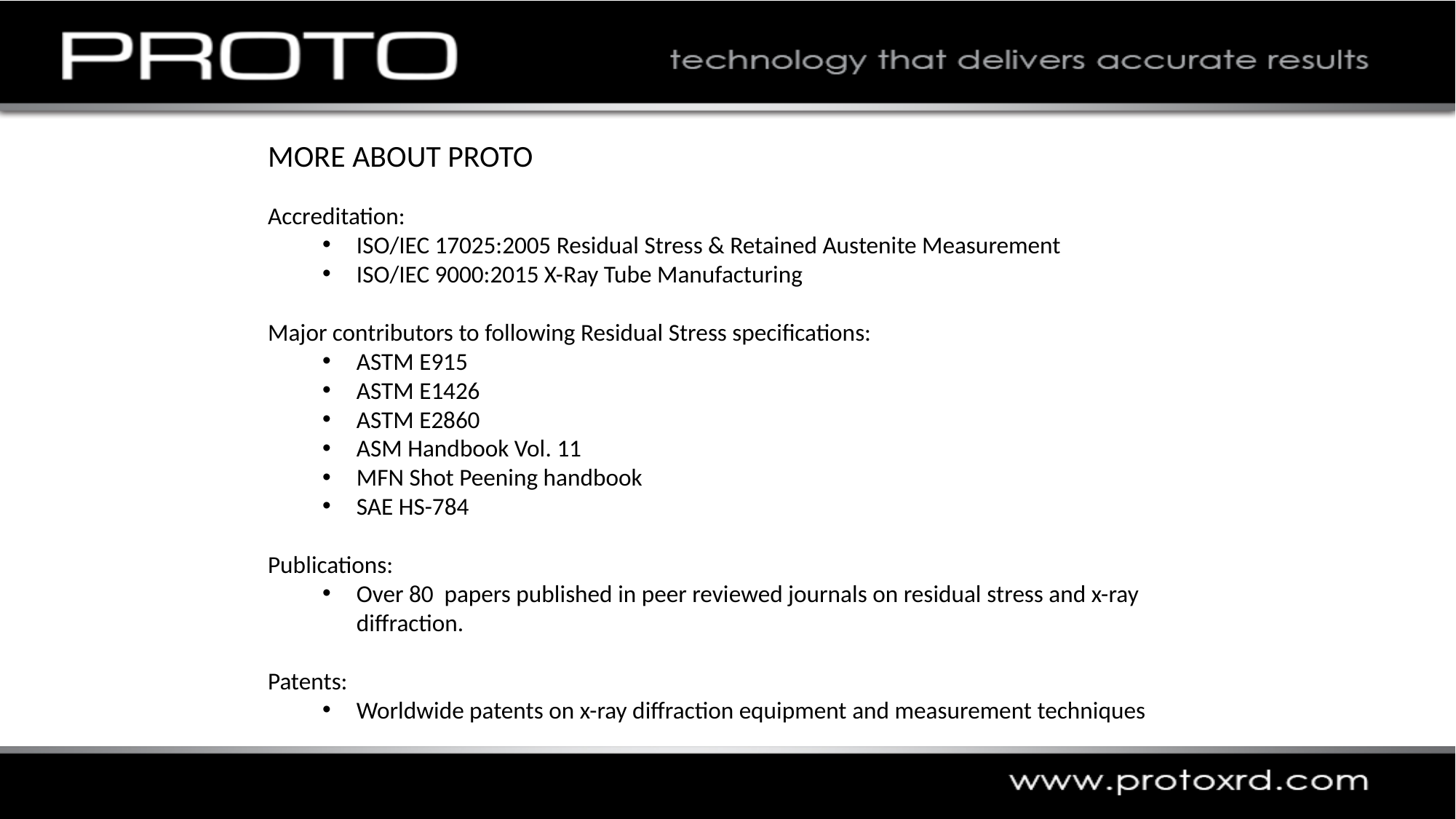

MORE ABOUT PROTO

Accreditation:
ISO/IEC 17025:2005 Residual Stress & Retained Austenite Measurement
ISO/IEC 9000:2015 X-Ray Tube Manufacturing

Major contributors to following Residual Stress specifications:
ASTM E915
ASTM E1426
ASTM E2860
ASM Handbook Vol. 11
MFN Shot Peening handbook
SAE HS-784

Publications:
Over 80  papers published in peer reviewed journals on residual stress and x-ray diffraction.

Patents:
Worldwide patents on x-ray diffraction equipment and measurement techniques